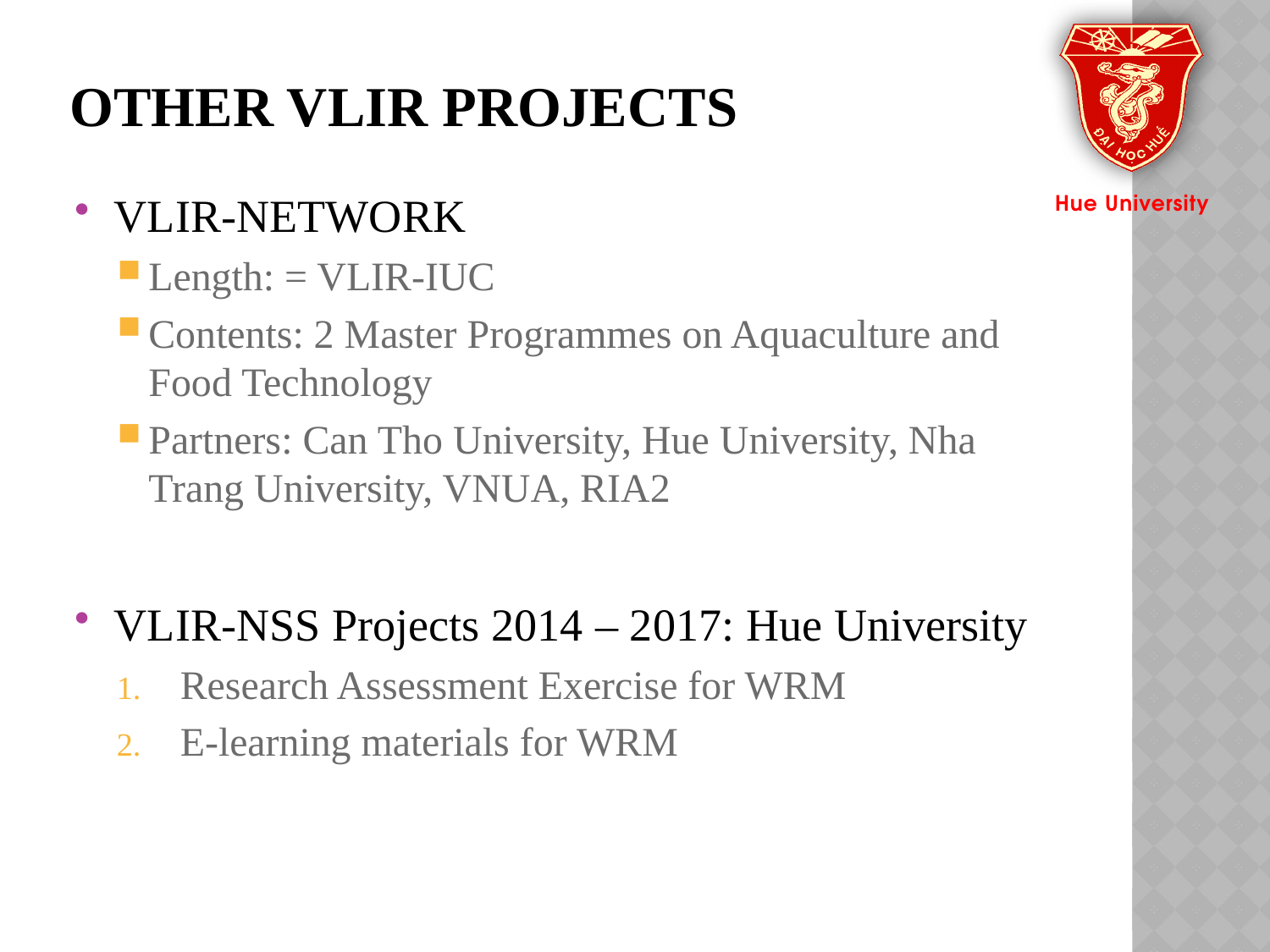

# OTHER VLIR PROJECTS
VLIR-NETWORK
Length: = VLIR-IUC
Contents: 2 Master Programmes on Aquaculture and Food Technology
Partners: Can Tho University, Hue University, Nha Trang University, VNUA, RIA2

VLIR-NSS Projects 2014 – 2017: Hue University
Research Assessment Exercise for WRM
E-learning materials for WRM